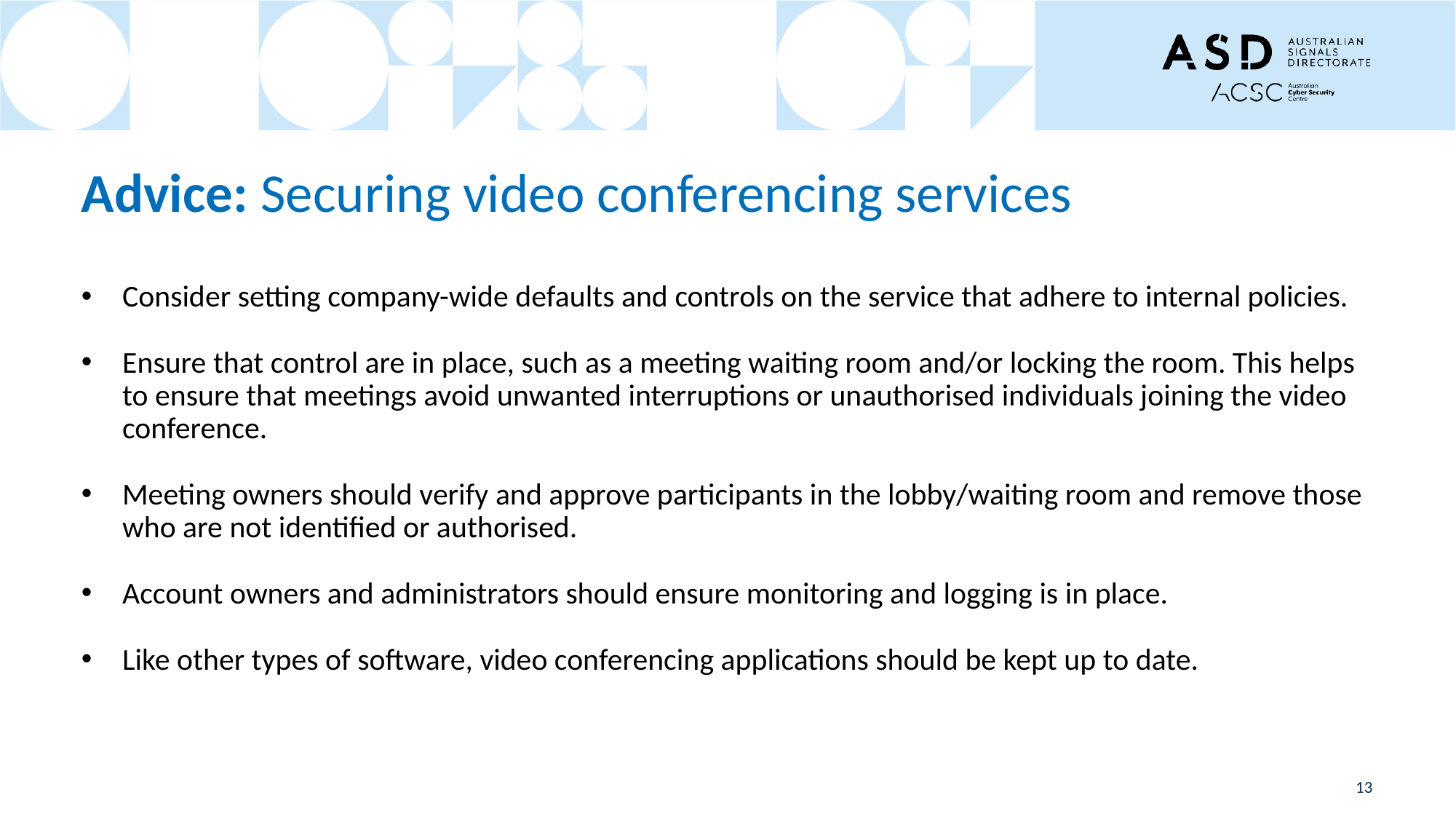

# Advice: Securing video conferencing services
Consider setting company-wide defaults and controls on the service that adhere to internal policies.
Ensure that control are in place, such as a meeting waiting room and/or locking the room. This helps to ensure that meetings avoid unwanted interruptions or unauthorised individuals joining the video conference.
Meeting owners should verify and approve participants in the lobby/waiting room and remove those who are not identified or authorised.
Account owners and administrators should ensure monitoring and logging is in place.
Like other types of software, video conferencing applications should be kept up to date.

13